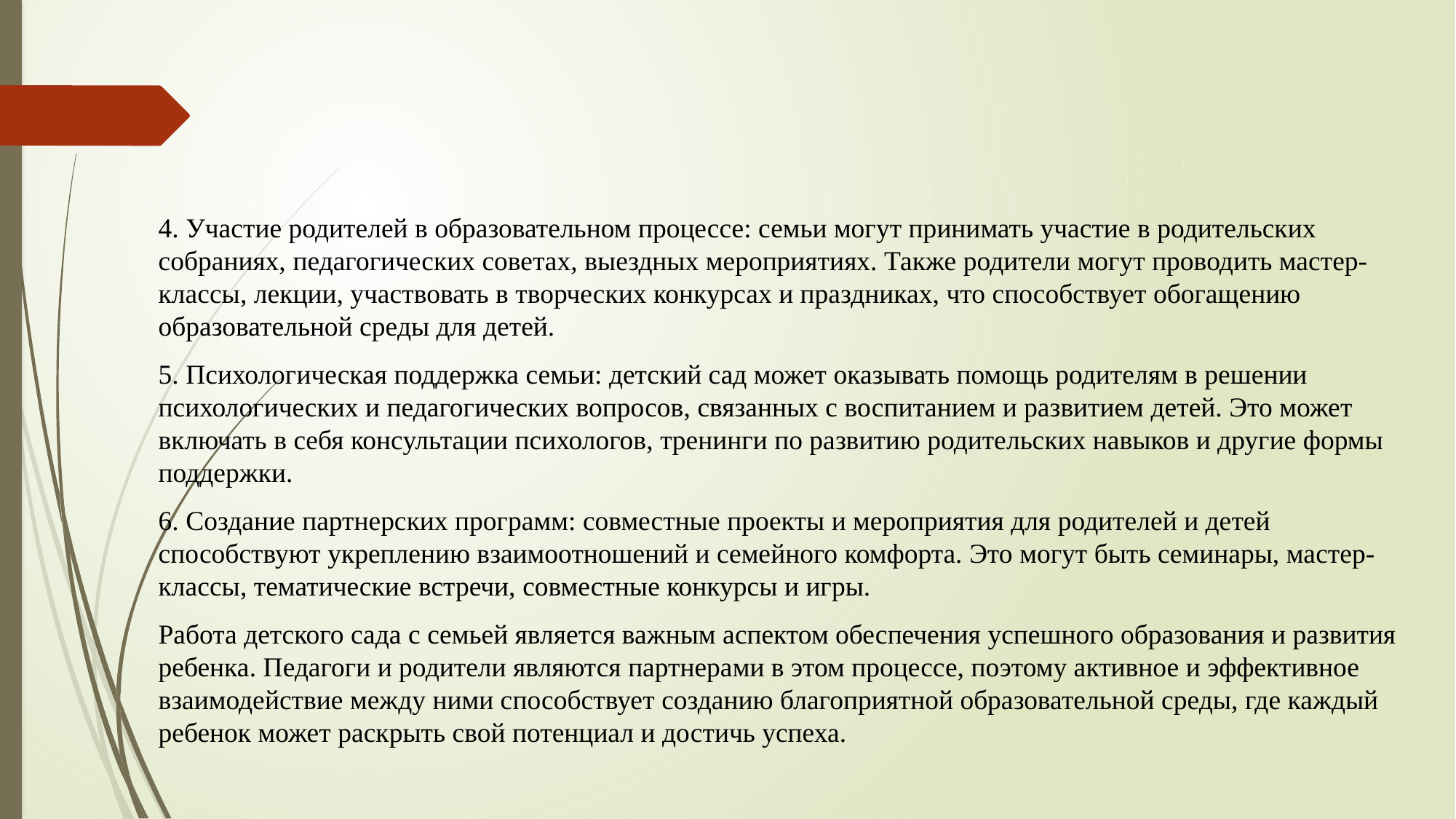

4. Участие родителей в образовательном процессе: семьи могут принимать участие в родительских собраниях, педагогических советах, выездных мероприятиях. Также родители могут проводить мастер-классы, лекции, участвовать в творческих конкурсах и праздниках, что способствует обогащению образовательной среды для детей.
5. Психологическая поддержка семьи: детский сад может оказывать помощь родителям в решении психологических и педагогических вопросов, связанных с воспитанием и развитием детей. Это может включать в себя консультации психологов, тренинги по развитию родительских навыков и другие формы поддержки.
6. Создание партнерских программ: совместные проекты и мероприятия для родителей и детей способствуют укреплению взаимоотношений и семейного комфорта. Это могут быть семинары, мастер-классы, тематические встречи, совместные конкурсы и игры.
Работа детского сада с семьей является важным аспектом обеспечения успешного образования и развития ребенка. Педагоги и родители являются партнерами в этом процессе, поэтому активное и эффективное взаимодействие между ними способствует созданию благоприятной образовательной среды, где каждый ребенок может раскрыть свой потенциал и достичь успеха.